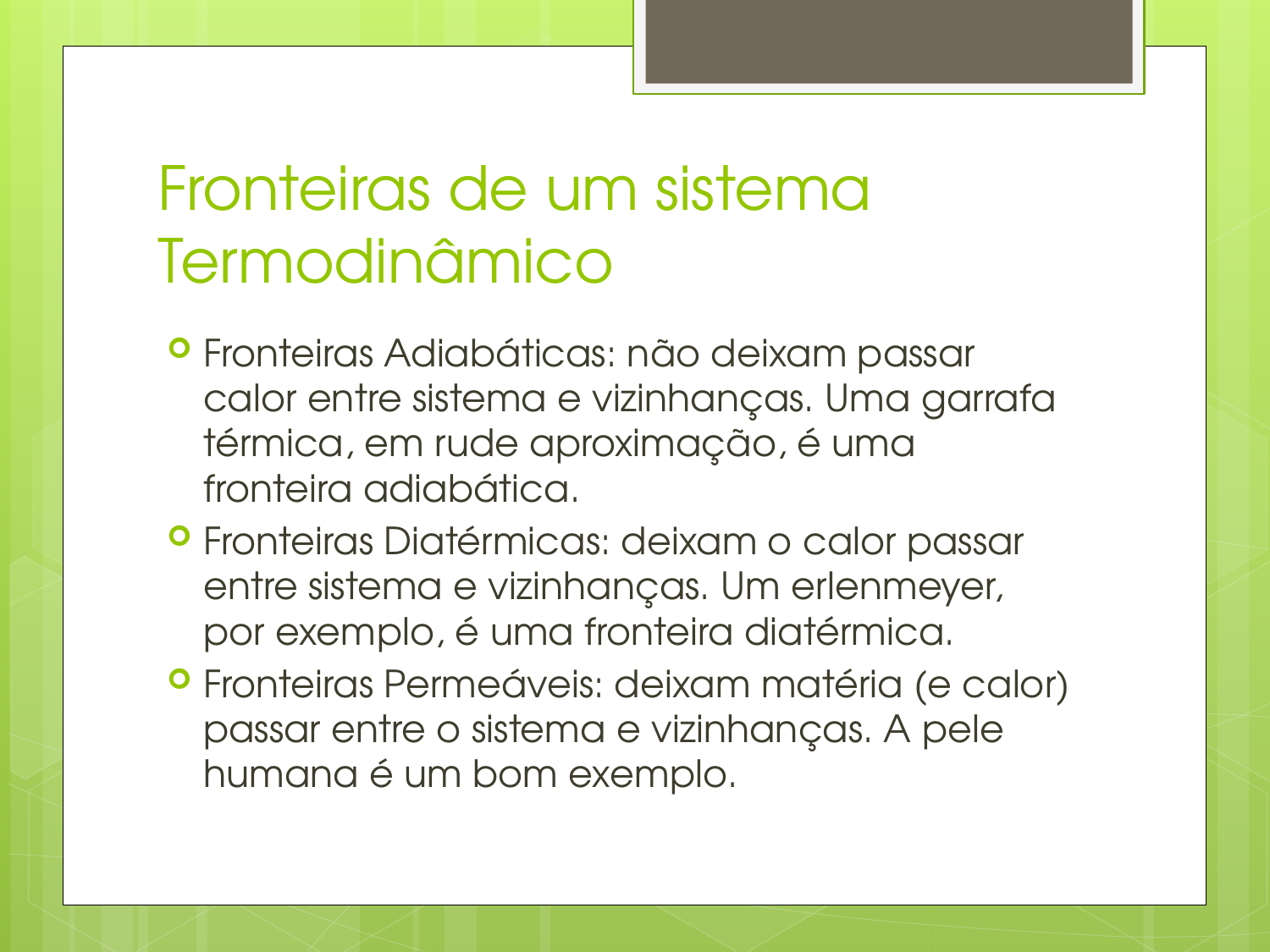

# Fronteiras de um sistema Termodinâmico
Fronteiras Adiabáticas: não deixam passar calor entre sistema e vizinhanças. Uma garrafa térmica, em rude aproximação, é uma fronteira adiabática.
Fronteiras Diatérmicas: deixam o calor passar entre sistema e vizinhanças. Um erlenmeyer, por exemplo, é uma fronteira diatérmica.
Fronteiras Permeáveis: deixam matéria (e calor) passar entre o sistema e vizinhanças. A pele humana é um bom exemplo.